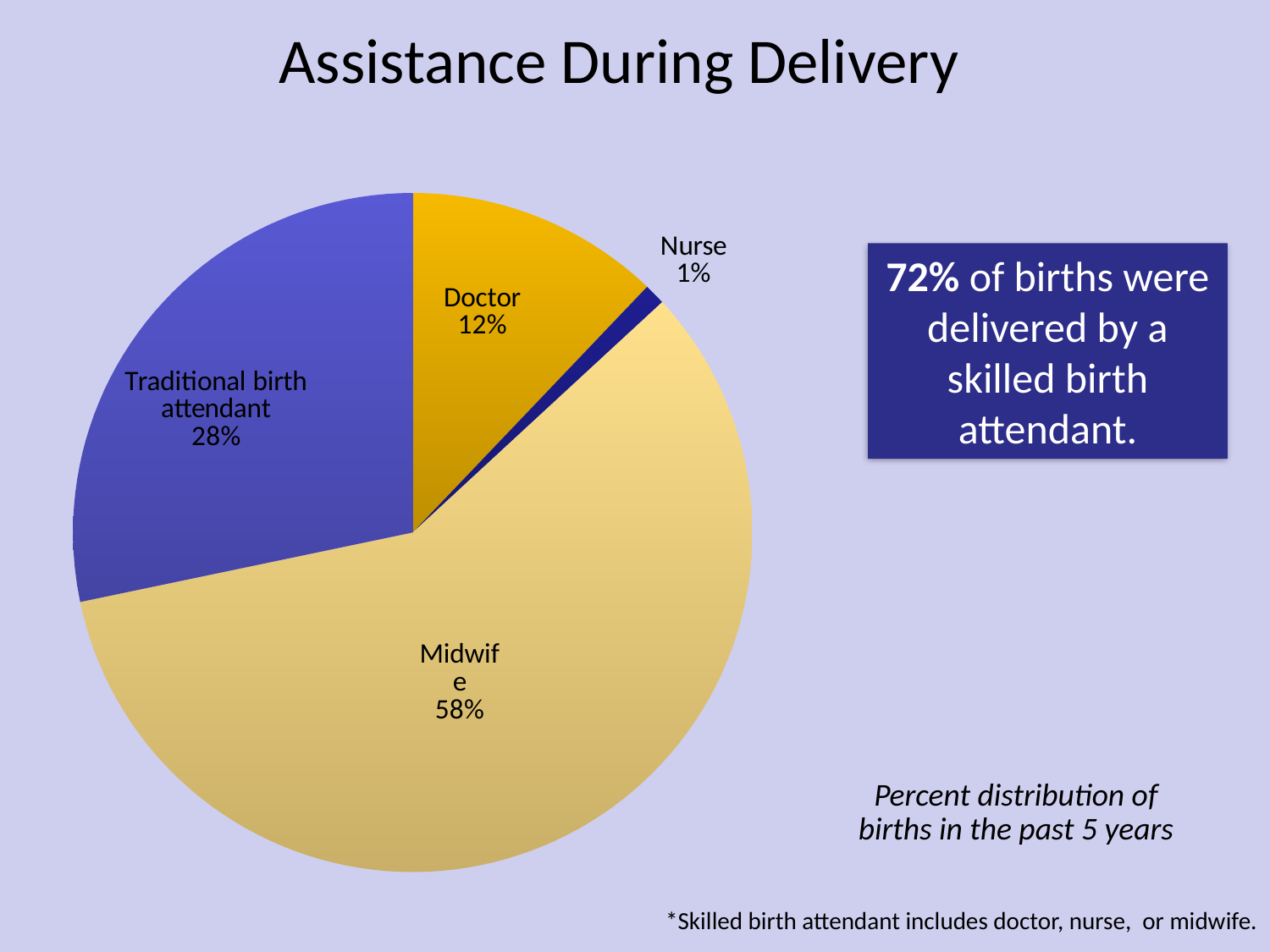

# Assistance During Delivery

### Chart

| Category | Sales |
|---|---|
| Doctor | 12.0 |
| Nurse | 1.0 |
| Midwife | 58.0 |
| Traditional birth attendant | 28.0 |
72% of births were delivered by a skilled birth attendant.
Percent distribution of births in the past 5 years
*Skilled birth attendant includes doctor, nurse,  or midwife.